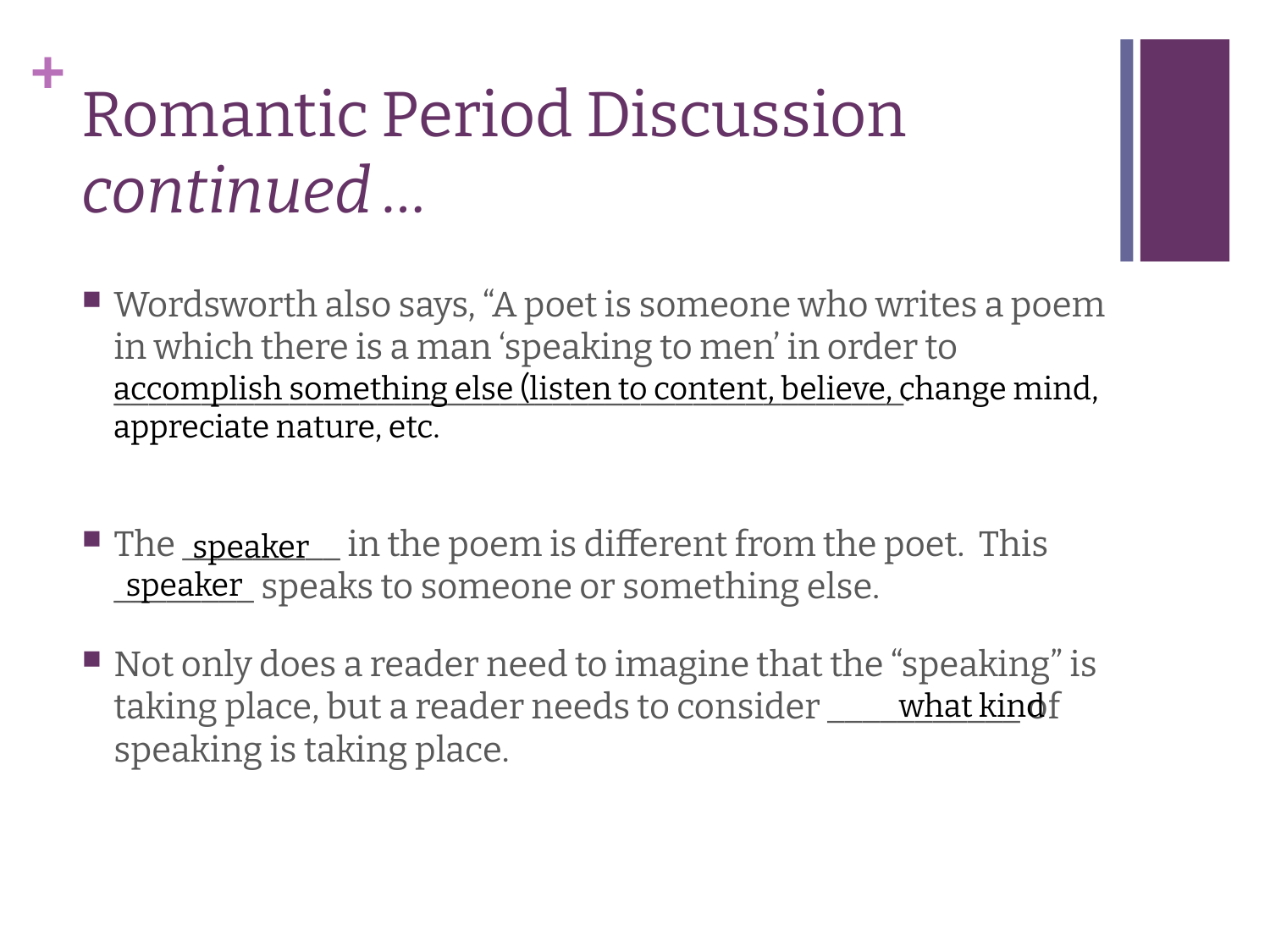

# Romantic Period Discussion continued …
Wordsworth also says, “A poet is someone who writes a poem in which there is a man ‘speaking to men’ in order to _____________________________________________.

The _________ in the poem is different from the poet.  This ________ speaks to someone or something else.
Not only does a reader need to imagine that the “speaking” is taking place, but a reader needs to consider ___________ of speaking is taking place.
accomplish something else (listen to content, believe, change mind, appreciate nature, etc.
speaker
speaker
what kind